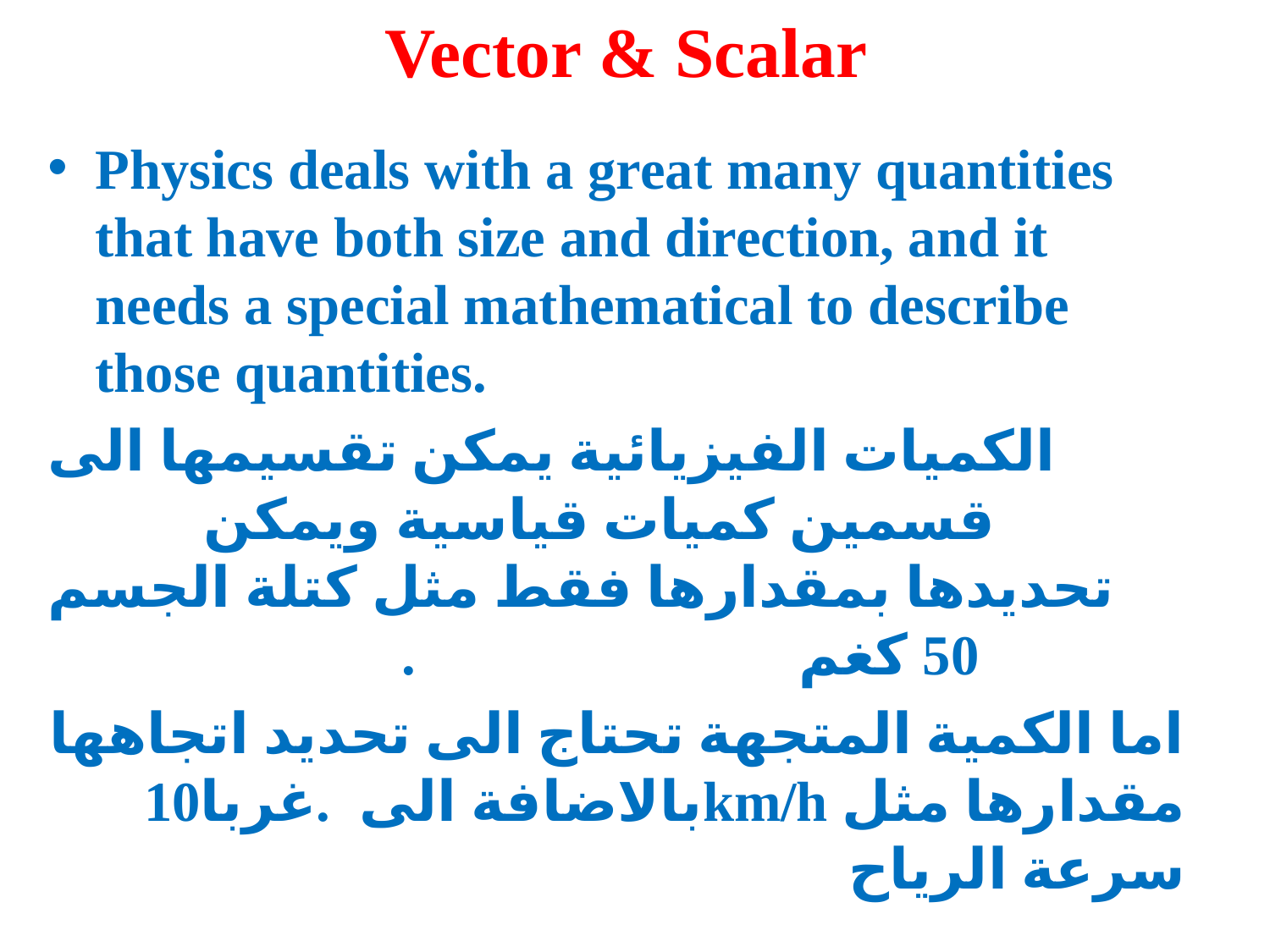

# Vector & Scalar
Physics deals with a great many quantities that have both size and direction, and it needs a special mathematical to describe those quantities.
  الكميات الفيزيائية يمكن تقسيمها الى قسمين كميات قياسية ويمكن            تحديدها بمقدارها فقط مثل كتلة الجسم 50 كغم                           .
اما الكمية المتجهة تحتاج الى تحديد اتجاهها بالاضافة الى  .غربا10km/h مقدارها مثل سرعة الرياح